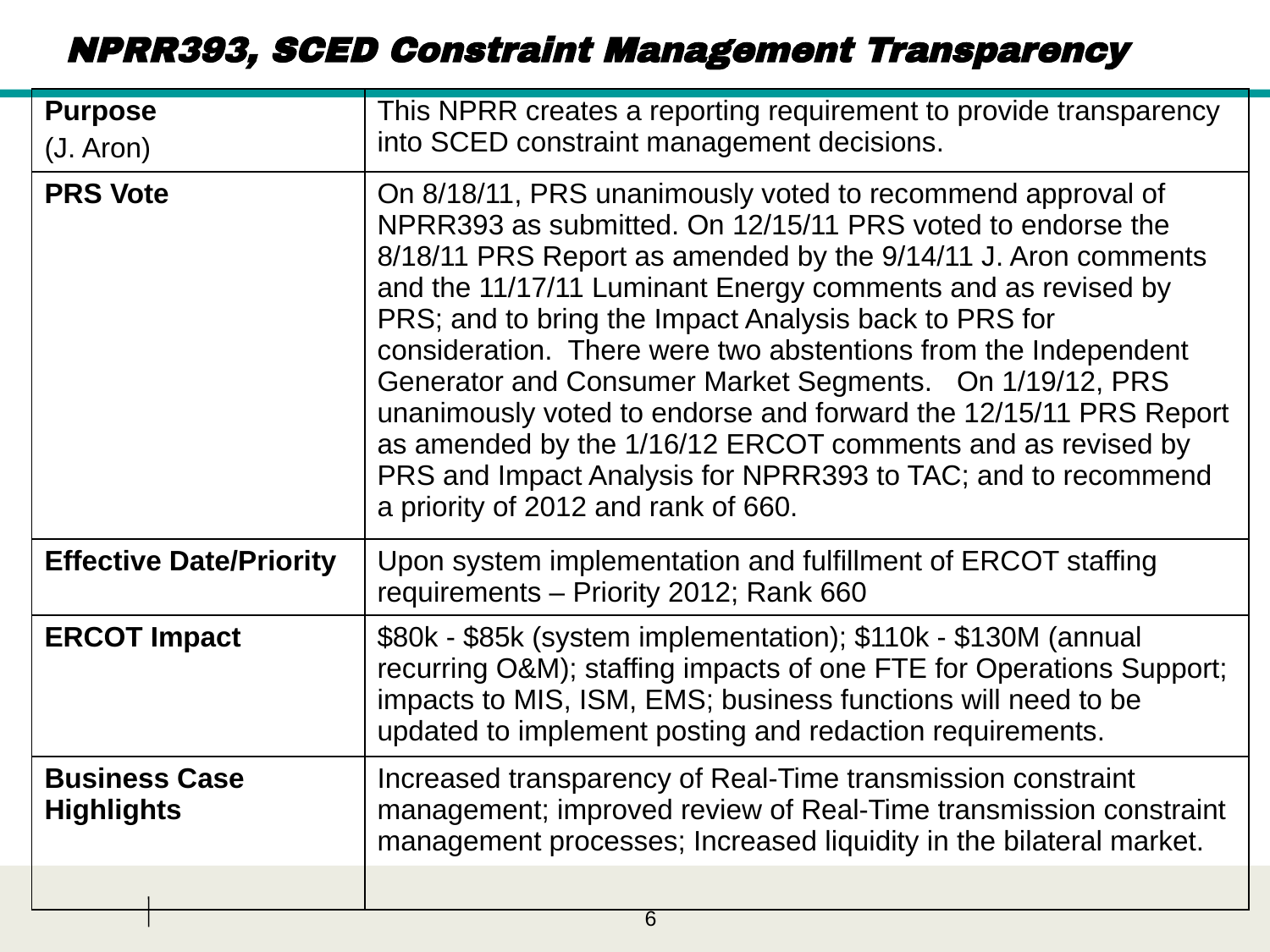

NPRR393, SCED Constraint Management Transparency
| Purpose (J. Aron) | This NPRR creates a reporting requirement to provide transparency into SCED constraint management decisions. |
| --- | --- |
| PRS Vote | On 8/18/11, PRS unanimously voted to recommend approval of NPRR393 as submitted. On 12/15/11 PRS voted to endorse the 8/18/11 PRS Report as amended by the 9/14/11 J. Aron comments and the 11/17/11 Luminant Energy comments and as revised by PRS; and to bring the Impact Analysis back to PRS for consideration. There were two abstentions from the Independent Generator and Consumer Market Segments. On 1/19/12, PRS unanimously voted to endorse and forward the 12/15/11 PRS Report as amended by the 1/16/12 ERCOT comments and as revised by PRS and Impact Analysis for NPRR393 to TAC; and to recommend a priority of 2012 and rank of 660. |
| Effective Date/Priority | Upon system implementation and fulfillment of ERCOT staffing requirements – Priority 2012; Rank 660 |
| ERCOT Impact | $80k - $85k (system implementation); $110k - $130M (annual recurring O&M); staffing impacts of one FTE for Operations Support; impacts to MIS, ISM, EMS; business functions will need to be updated to implement posting and redaction requirements. |
| Business Case Highlights | Increased transparency of Real-Time transmission constraint management; improved review of Real-Time transmission constraint management processes; Increased liquidity in the bilateral market. |